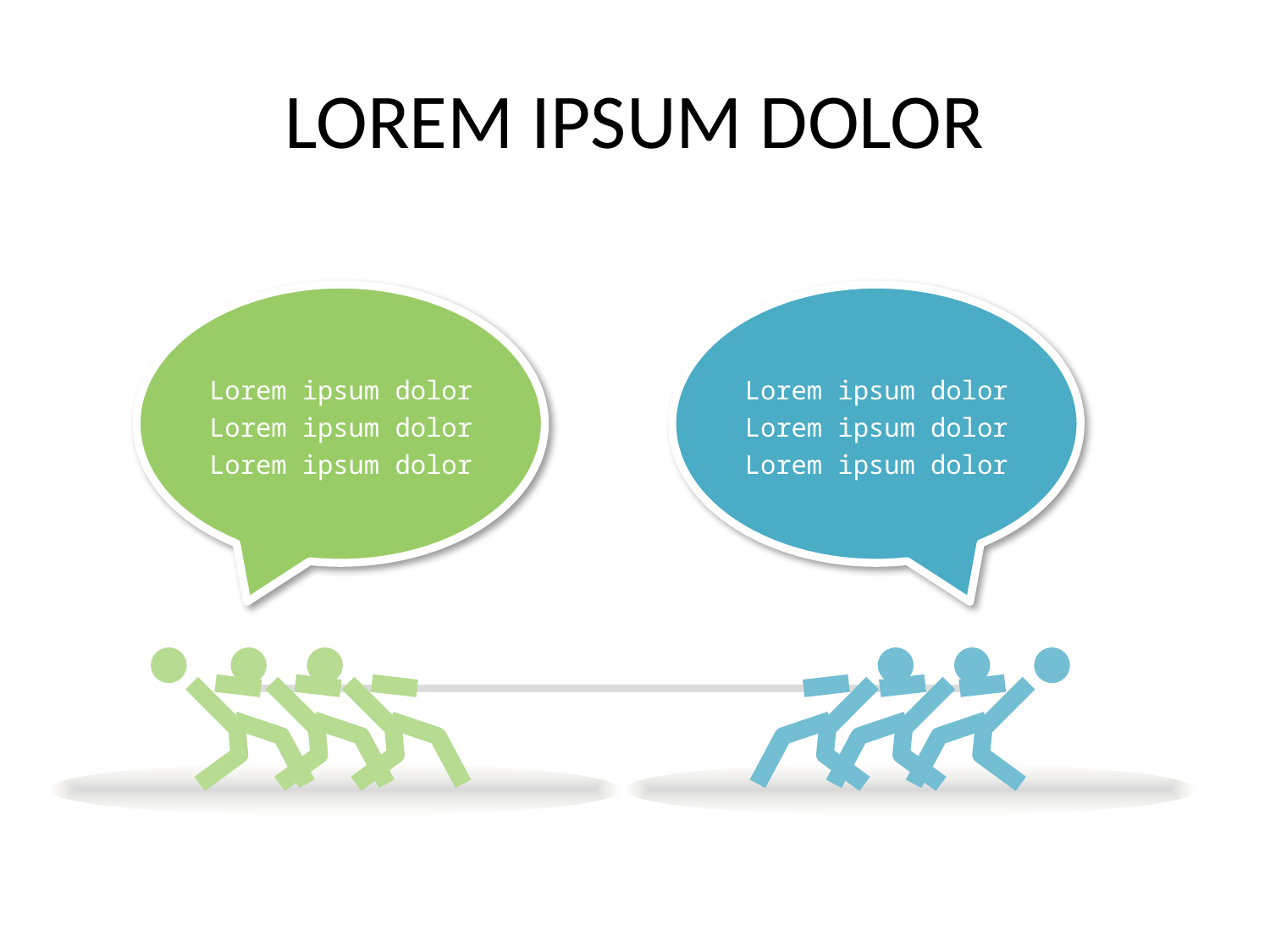

# LOREM IPSUM DOLOR
Lorem ipsum dolor Lorem ipsum dolor Lorem ipsum dolor
Lorem ipsum dolor Lorem ipsum dolor Lorem ipsum dolor